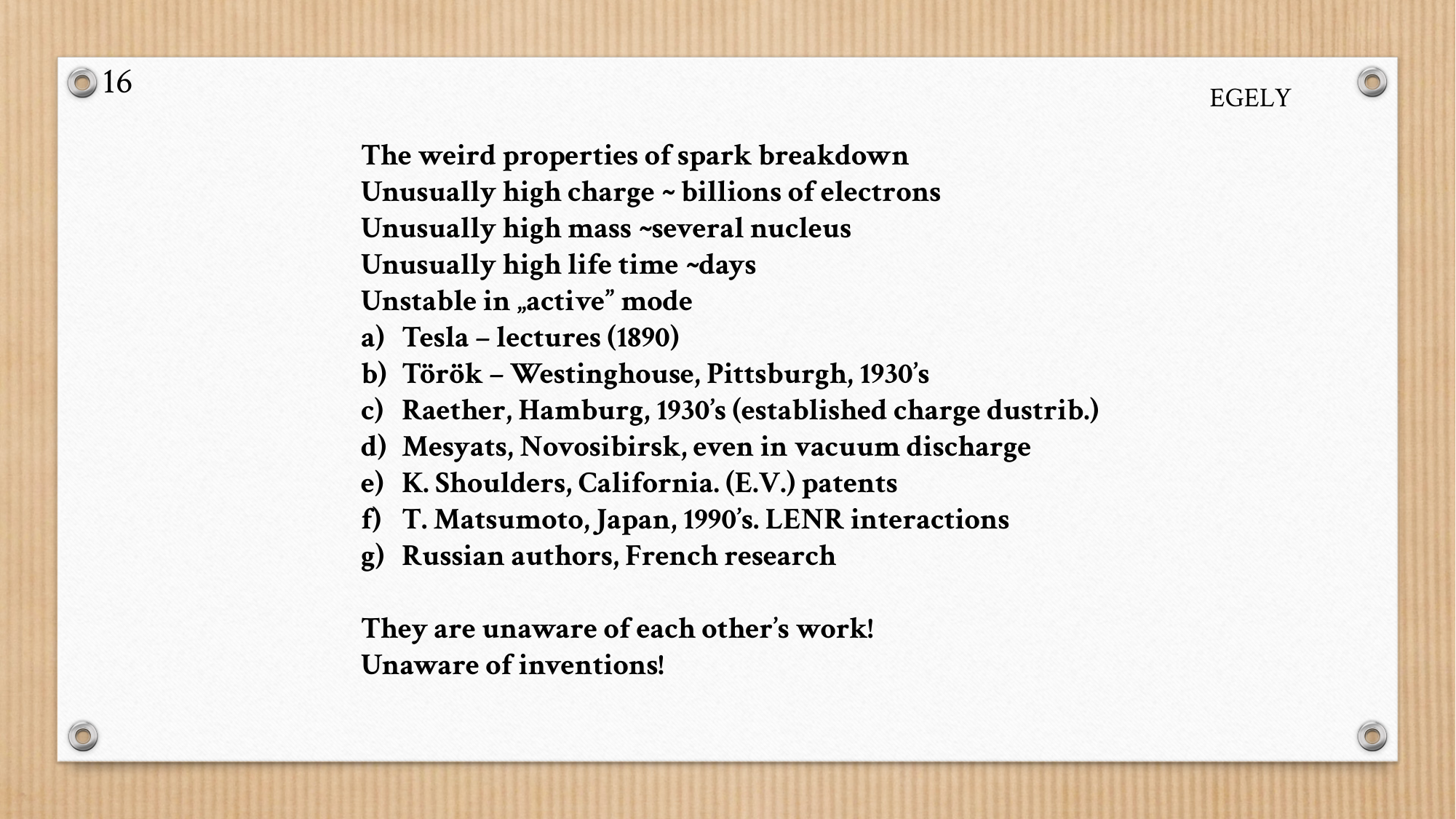

16
EGELY
The weird properties of spark breakdown
Unusually high charge  ̴  billions of electrons
Unusually high mass  ̴ several nucleus
Unusually high life time  ̴ days
Unstable in „active” mode
Tesla – lectures (1890)
Török – Westinghouse, Pittsburgh, 1930’s
Raether, Hamburg, 1930’s (established charge dustrib.)
Mesyats, Novosibirsk, even in vacuum discharge
K. Shoulders, California. (E.V.) patents
T. Matsumoto, Japan, 1990’s. LENR interactions
Russian authors, French research

They are unaware of each other’s work!
Unaware of inventions!